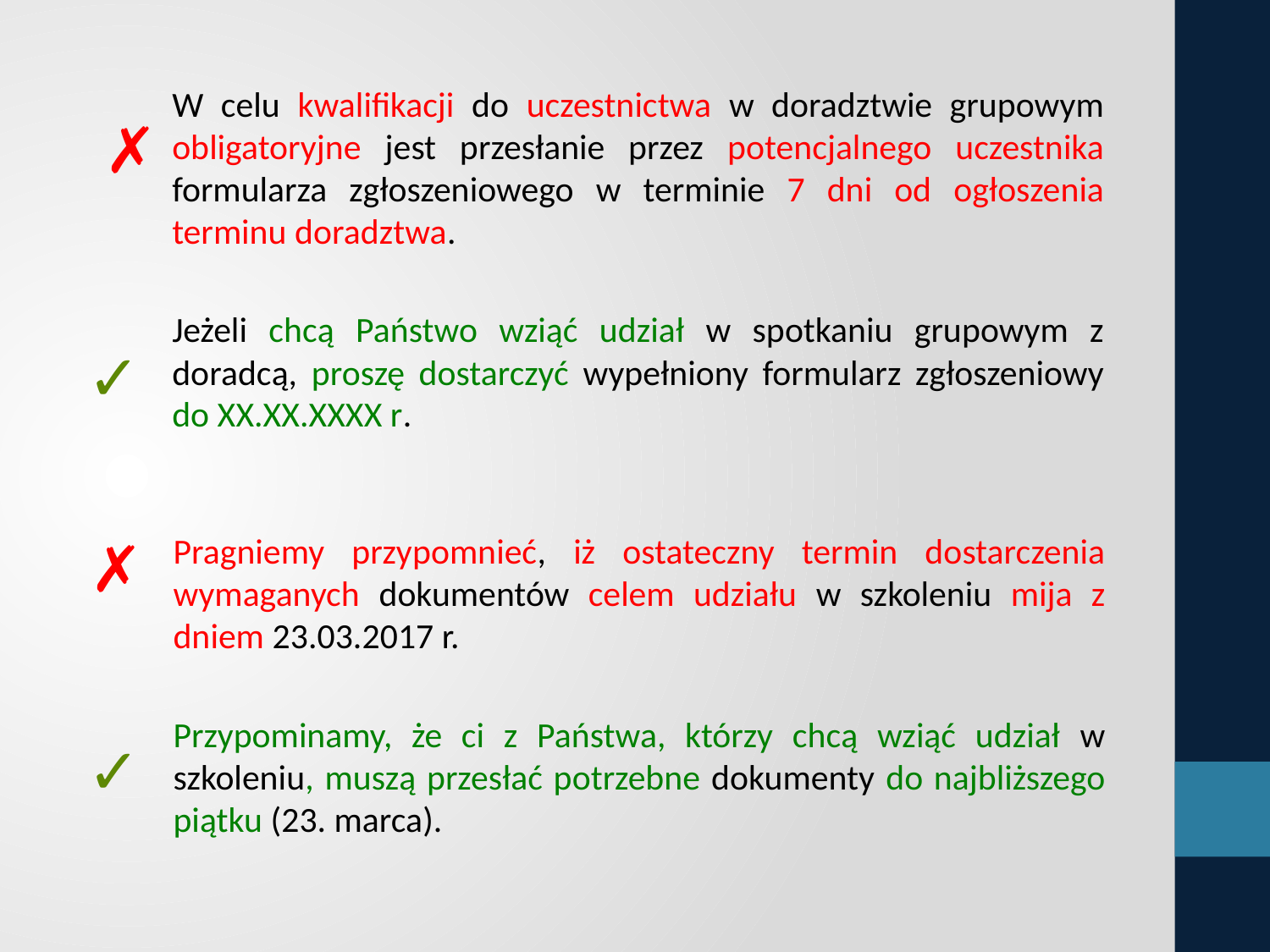

W celu kwalifikacji do uczestnictwa w doradztwie grupowym obligatoryjne jest przesłanie przez potencjalnego uczestnika formularza zgłoszeniowego w terminie 7 dni od ogłoszenia terminu doradztwa.

Jeżeli chcą Państwo wziąć udział w spotkaniu grupowym z doradcą, proszę dostarczyć wypełniony formularz zgłoszeniowy do XX.XX.XXXX r.
✗
✓
✗

Pragniemy przypomnieć, iż ostateczny termin dostarczenia wymaganych dokumentów celem udziału w szkoleniu mija z dniem 23.03.2017 r.

Przypominamy, że ci z Państwa, którzy chcą wziąć udział w szkoleniu, muszą przesłać potrzebne dokumenty do najbliższego piątku (23. marca).

✓